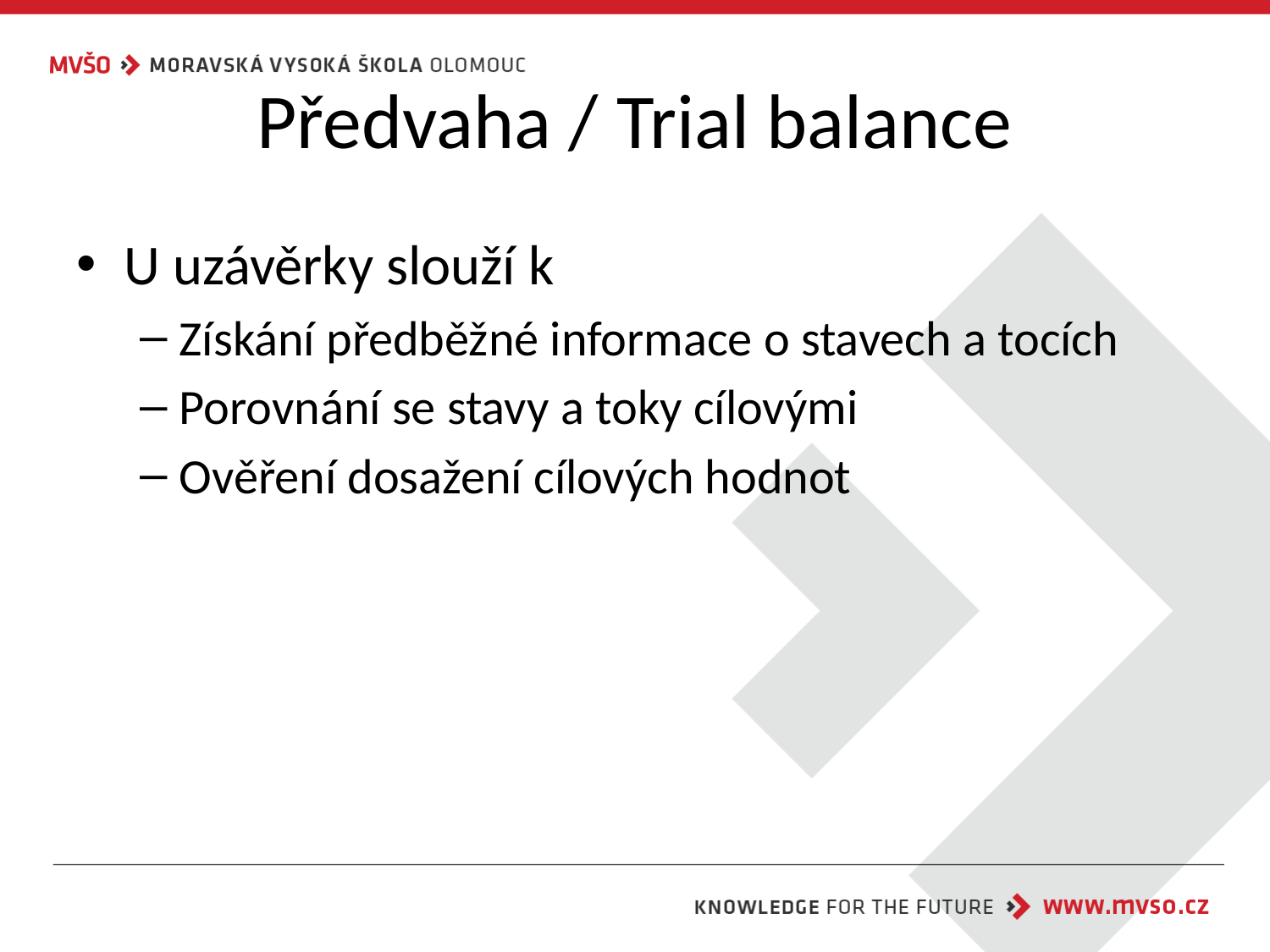

# Předvaha / Trial balance
U uzávěrky slouží k
Získání předběžné informace o stavech a tocích
Porovnání se stavy a toky cílovými
Ověření dosažení cílových hodnot